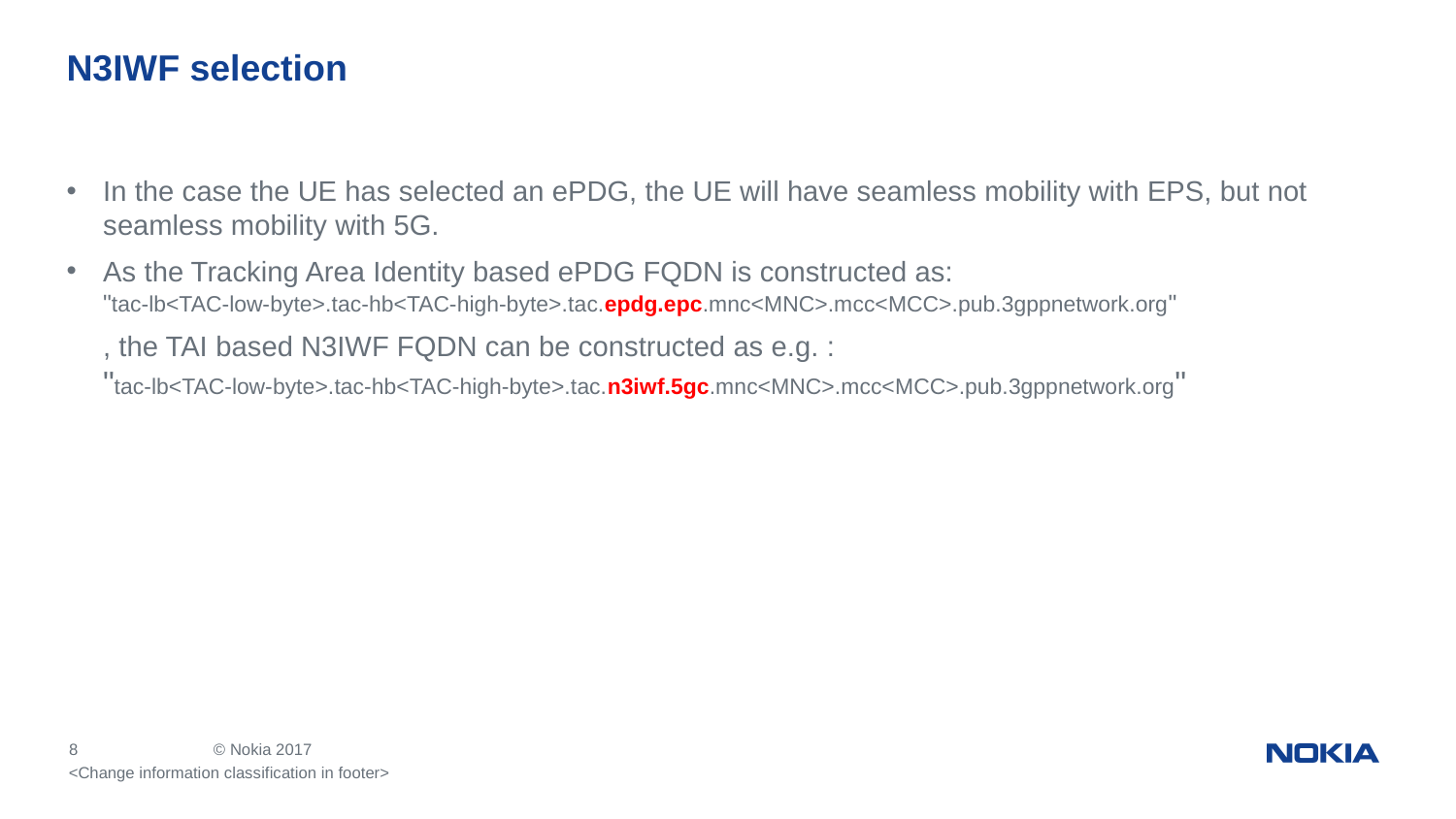

# N3IWF selection

In the case the UE has selected an ePDG, the UE will have seamless mobility with EPS, but not seamless mobility with 5G.
As the Tracking Area Identity based ePDG FQDN is constructed as:
"tac-lb<TAC-low-byte>.tac-hb<TAC-high-byte>.tac.epdg.epc.mnc<MNC>.mcc<MCC>.pub.3gppnetwork.org"
, the TAI based N3IWF FQDN can be constructed as e.g. :
"tac-lb<TAC-low-byte>.tac-hb<TAC-high-byte>.tac.n3iwf.5gc.mnc<MNC>.mcc<MCC>.pub.3gppnetwork.org"
<Change information classification in footer>